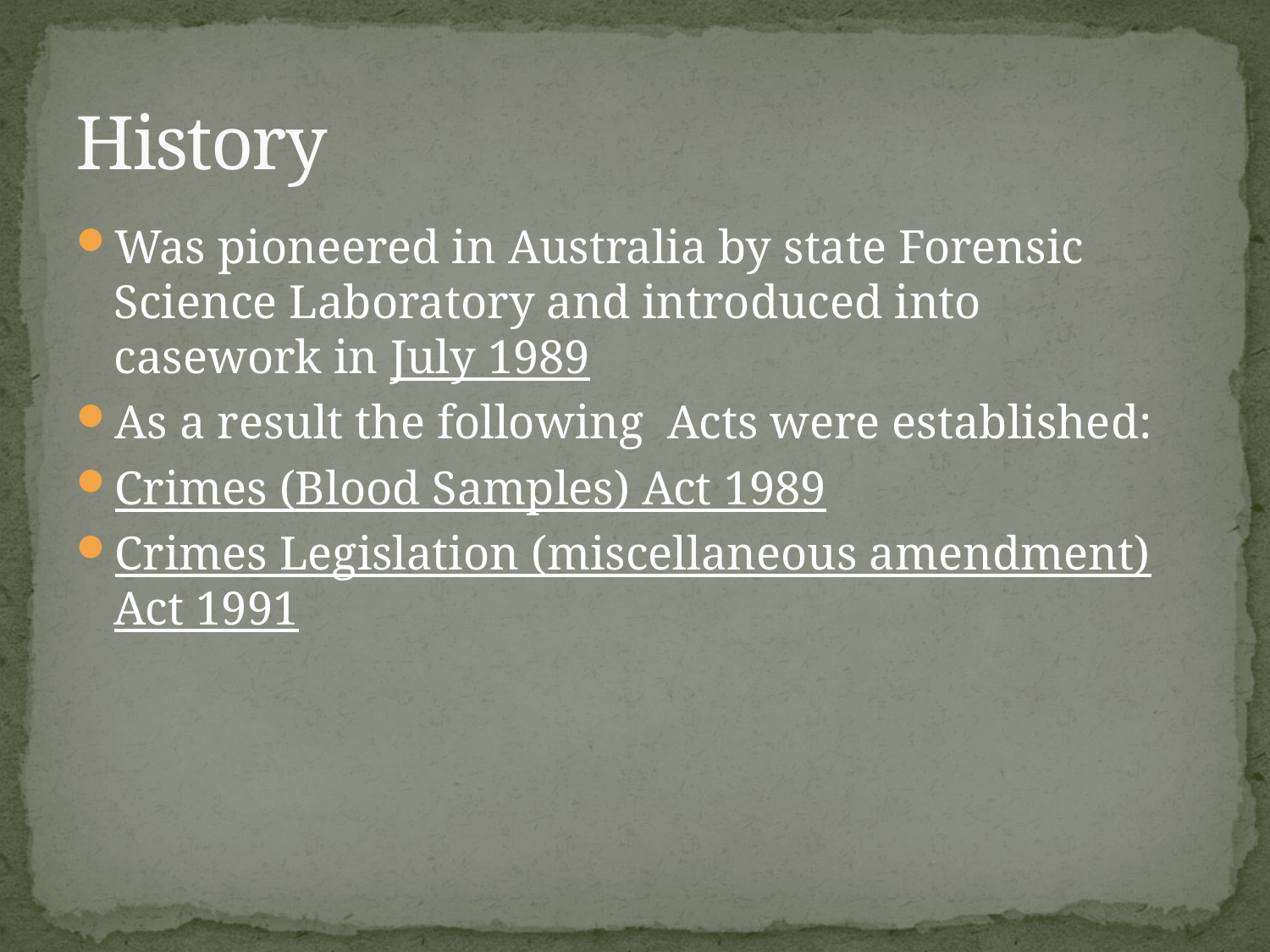

# History
Was pioneered in Australia by state Forensic Science Laboratory and introduced into casework in July 1989
As a result the following  Acts were established:
Crimes (Blood Samples) Act 1989
Crimes Legislation (miscellaneous amendment) Act 1991